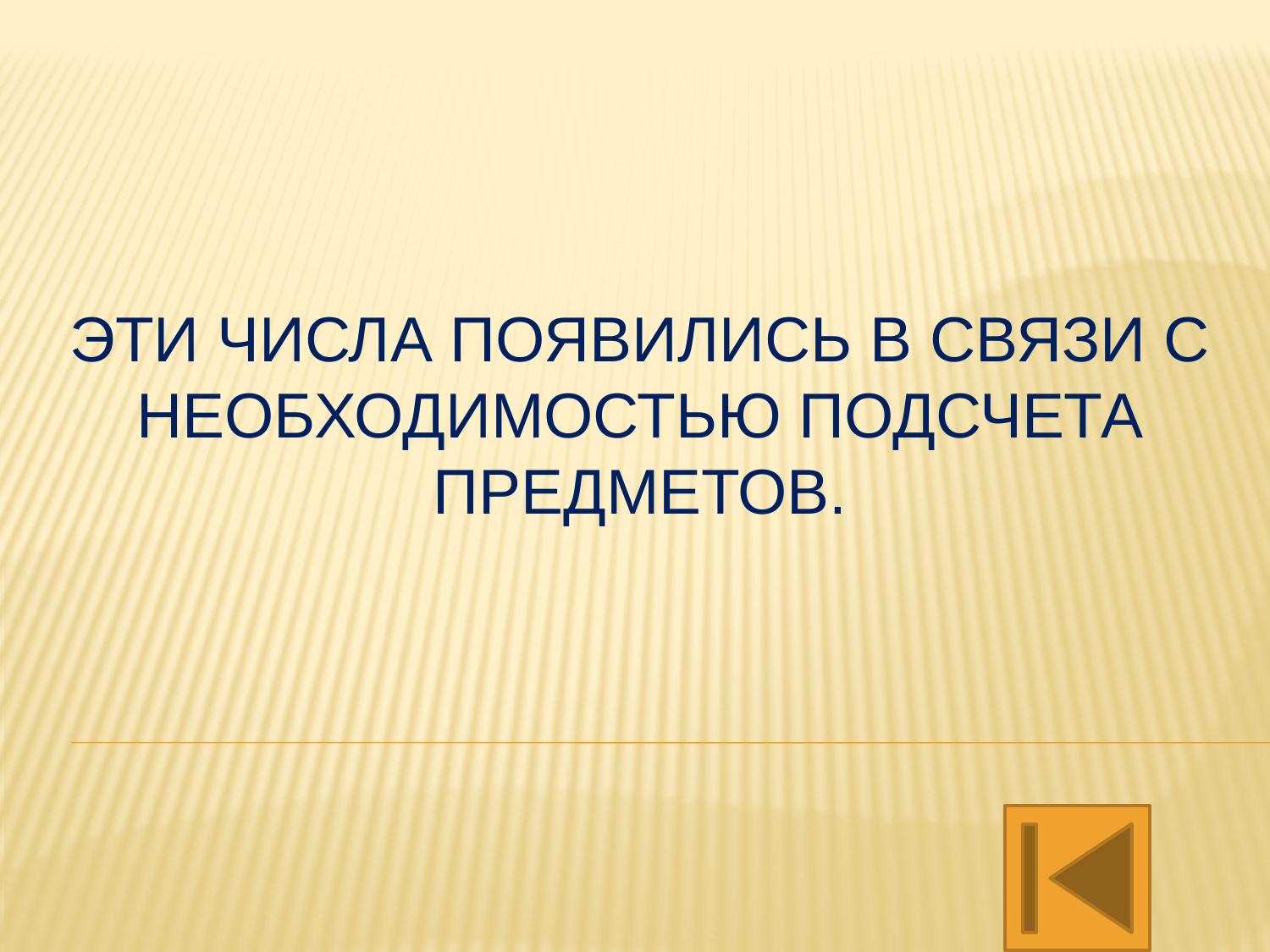

# Эти числа появились в связи с необходимостью подсчета предметов.